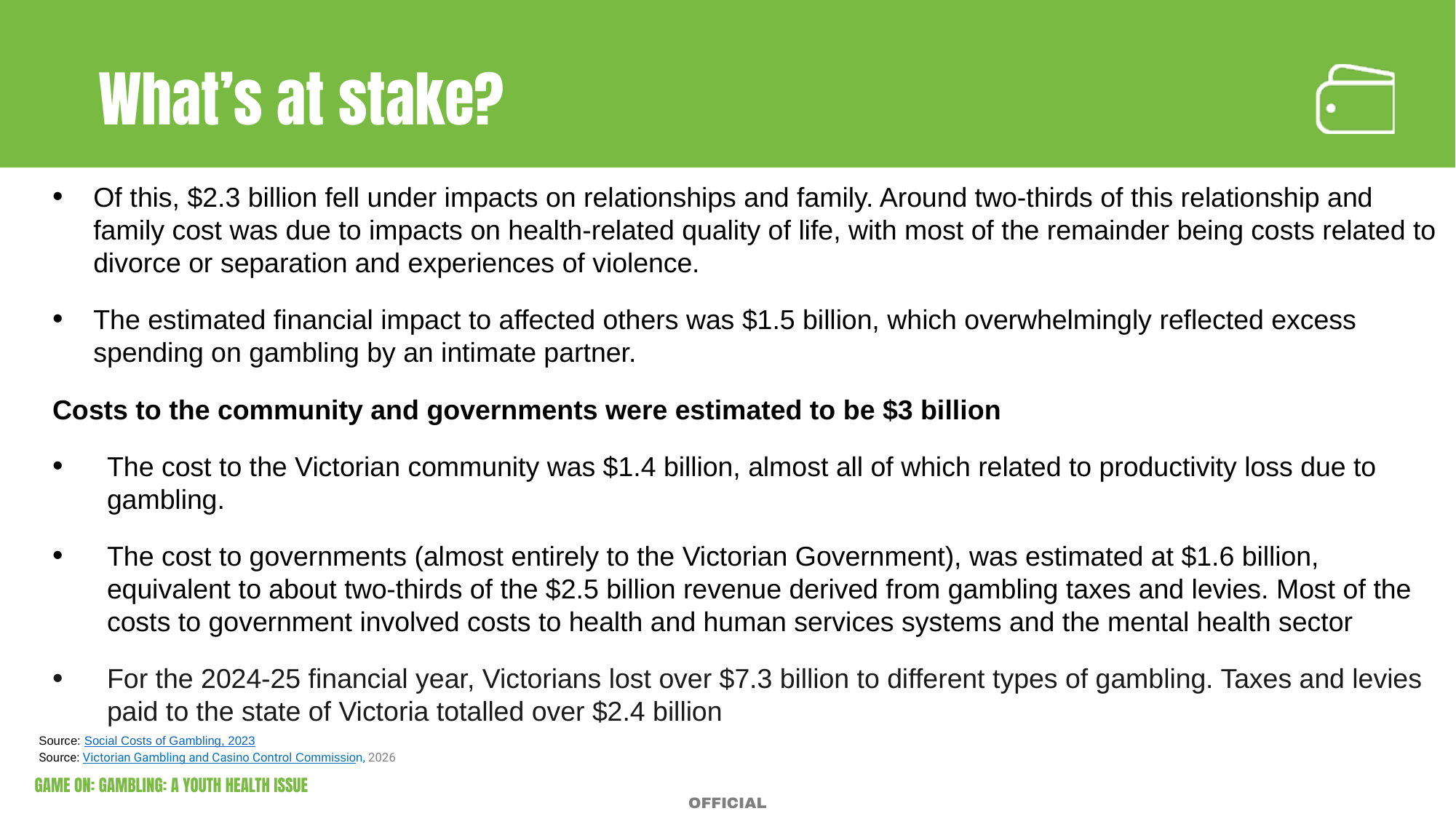

What’s at stake?
Of this, $2.3 billion fell under impacts on relationships and family. Around two-thirds of this relationship and family cost was due to impacts on health-related quality of life, with most of the remainder being costs related to divorce or separation and experiences of violence.
The estimated financial impact to affected others was $1.5 billion, which overwhelmingly reflected excess spending on gambling by an intimate partner.
Costs to the community and governments were estimated to be $3 billion
The cost to the Victorian community was $1.4 billion, almost all of which related to productivity loss due to gambling.
The cost to governments (almost entirely to the Victorian Government), was estimated at $1.6 billion, equivalent to about two-thirds of the $2.5 billion revenue derived from gambling taxes and levies. Most of the costs to government involved costs to health and human services systems and the mental health sector
For the 2024-25 financial year, Victorians lost over $7.3 billion to different types of gambling. Taxes and levies paid to the state of Victoria totalled over $2.4 billion

Source: Social Costs of Gambling, 2023
Source: Victorian Gambling and Casino Control Commission, 2026